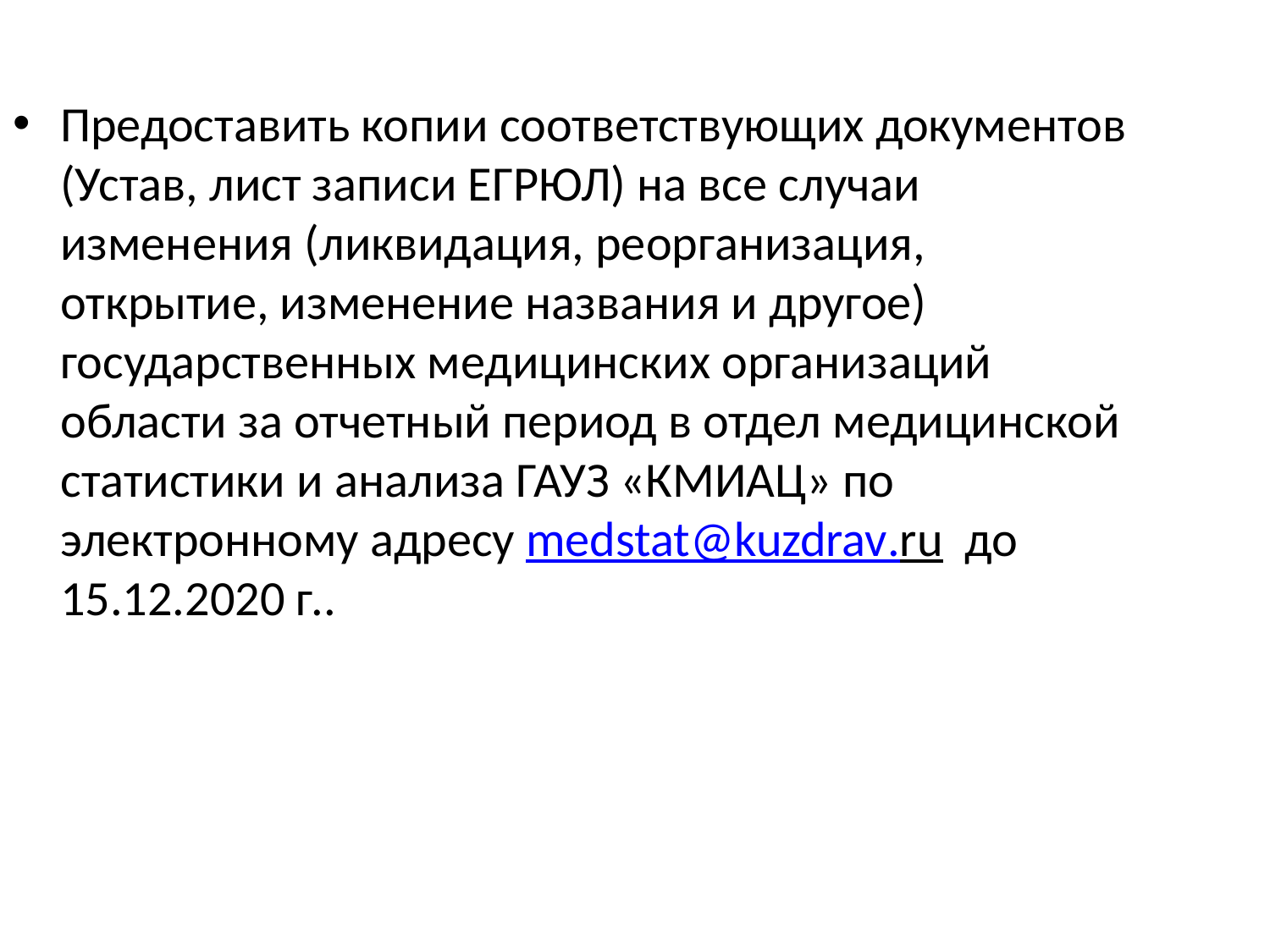

Предоставить копии соответствующих документов (Устав, лист записи ЕГРЮЛ) на все случаи изменения (ликвидация, реорганизация, открытие, изменение названия и другое) государственных медицинских организаций области за отчетный период в отдел медицинской статистики и анализа ГАУЗ «КМИАЦ» по электронному адресу medstat@kuzdrav.ru  до 15.12.2020 г..